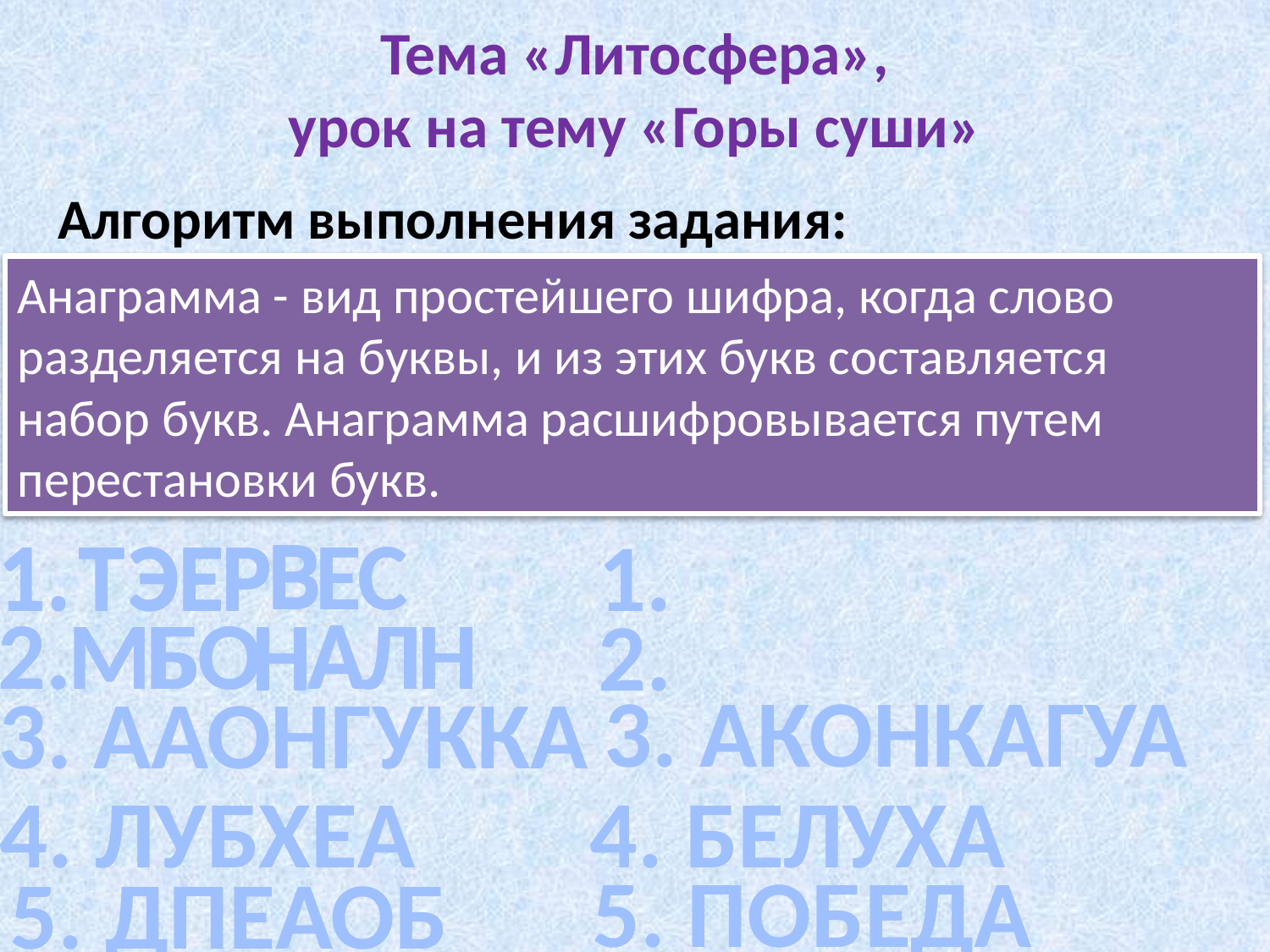

# Тема «Литосфера», урок на тему «Горы суши»
Алгоритм выполнения задания:

Анаграмма - вид простейшего шифра, когда слово разделяется на буквы, и из этих букв составляется набор букв. Анаграмма расшифровывается путем перестановки букв.
В
1.
Т
Э
Е
Р
В
Е
Е
С
С
1.
Т
Э
Е
Р
1.
А
2.
2.
М
М
Б
Б
О
О
Н
А
Л
Л
Н
Н
Н
2.
3. АКОНКАГУА
3. ААОНГУККА
4. ЛУБХЕА
4. БЕЛУХА
5. ПОБЕДА
5. ДПЕАОБ